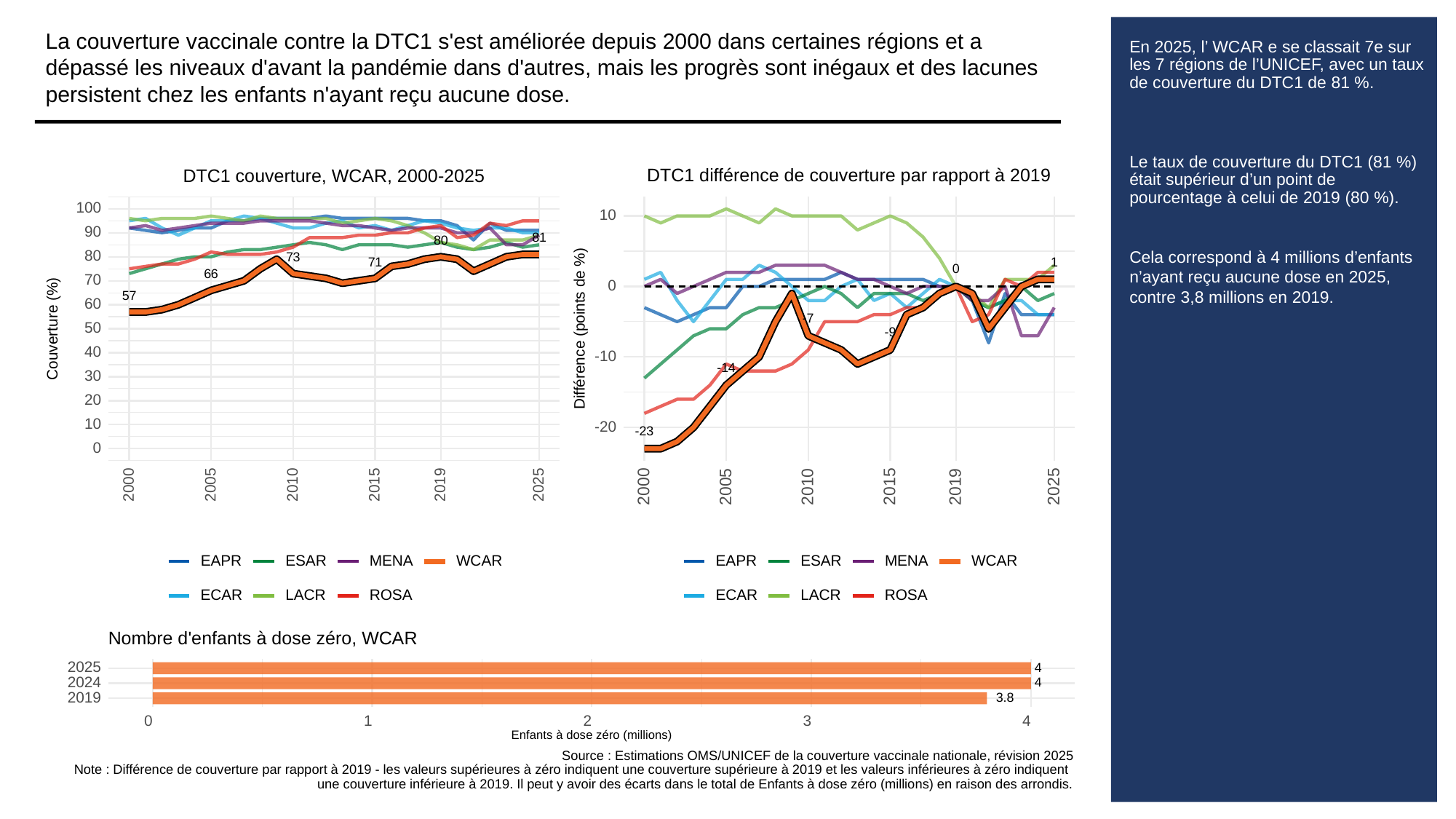

La couverture vaccinale contre la DTC1 s'est améliorée depuis 2000 dans certaines régions et a dépassé les niveaux d'avant la pandémie dans d'autres, mais les progrès sont inégaux et des lacunes persistent chez les enfants n'ayant reçu aucune dose.
# En 2025, l’ WCAR e se classait 7e sur les 7 régions de l’UNICEF, avec un taux de couverture du DTC1 de 81 %.

Le taux de couverture du DTC1 (81 %) était supérieur d’un point de pourcentage à celui de 2019 (80 %).

Cela correspond à 4 millions d’enfants n’ayant reçu aucune dose en 2025, contre 3,8 millions en 2019.

DTC1 différence de couverture par rapport à 2019
DTC1 couverture, WCAR, 2000-2025

100

10

90

81
80

80

73

71
1
0

66

70

0

57

60

-7

Couverture (%)
Différence (points de %)

50
-9

40
-10

-14

30

20

10
-20

-23

0

2000
2005
2010
2015
2019
2025
2000
2005
2010
2015
2019
2025
ESAR
WCAR
ESAR
WCAR
EAPR
MENA
EAPR
MENA

ROSA
ROSA
ECAR
LACR
ECAR
LACR

Nombre d'enfants à dose zéro, WCAR

2025
4

2024
4

2019
3.8

3
0
1
2
4
Enfants à dose zéro (millions)
Source : Estimations OMS/UNICEF de la couverture vaccinale nationale, révision 2025
Note : Différence de couverture par rapport à 2019 - les valeurs supérieures à zéro indiquent une couverture supérieure à 2019 et les valeurs inférieures à zéro indiquent
une couverture inférieure à 2019. Il peut y avoir des écarts dans le total de Enfants à dose zéro (millions) en raison des arrondis.